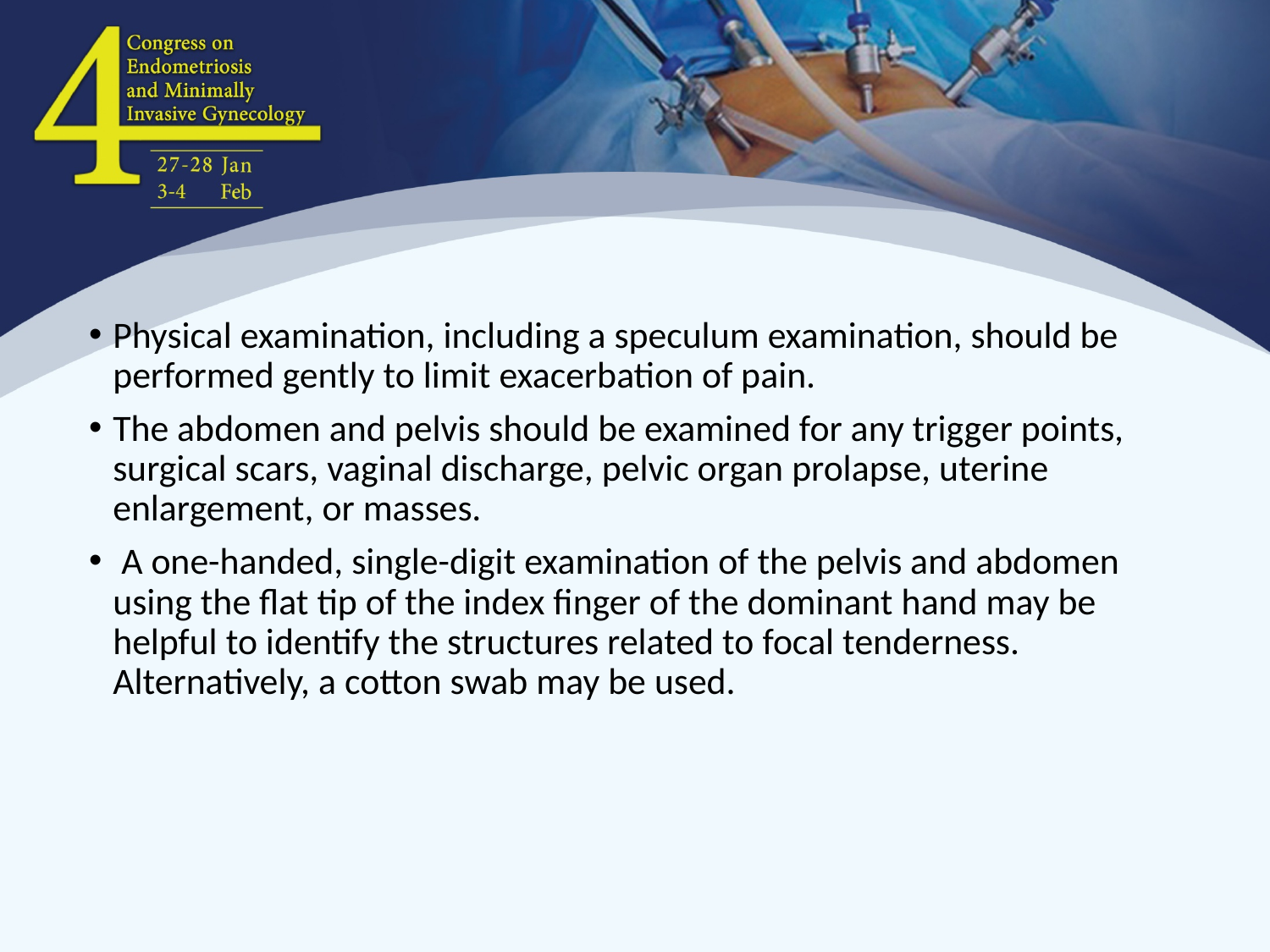

Physical examination, including a speculum examination, should be performed gently to limit exacerbation of pain.
The abdomen and pelvis should be examined for any trigger points, surgical scars, vaginal discharge, pelvic organ prolapse, uterine enlargement, or masses.
 A one-handed, single-digit examination of the pelvis and abdomen using the flat tip of the index finger of the dominant hand may be helpful to identify the structures related to focal tenderness. Alternatively, a cotton swab may be used.